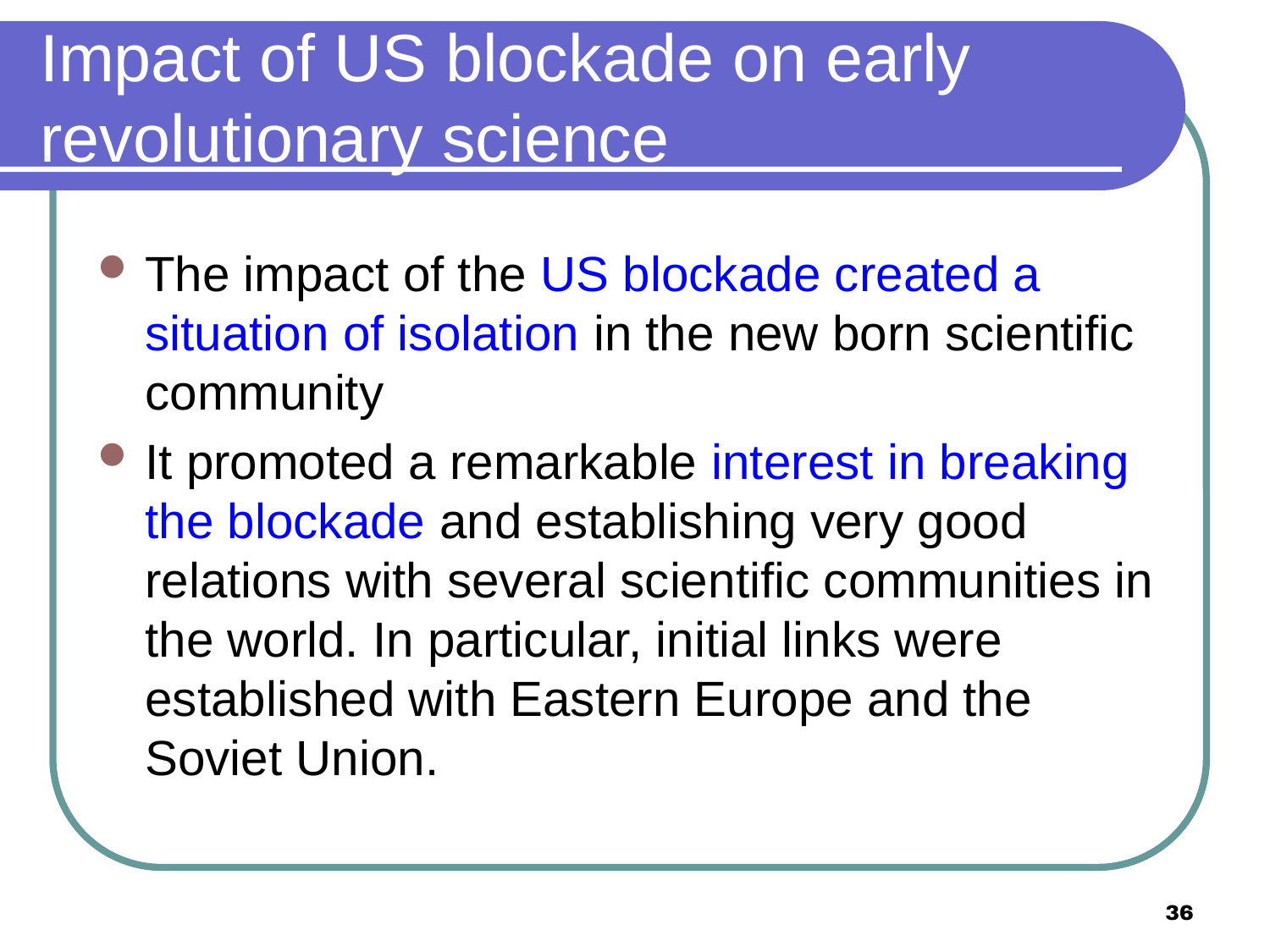

# Impact of US blockade on early revolutionary science
The impact of the US blockade created a situation of isolation in the new born scientific community
It promoted a remarkable interest in breaking the blockade and establishing very good relations with several scientific communities in the world. In particular, initial links were established with Eastern Europe and the Soviet Union.
36